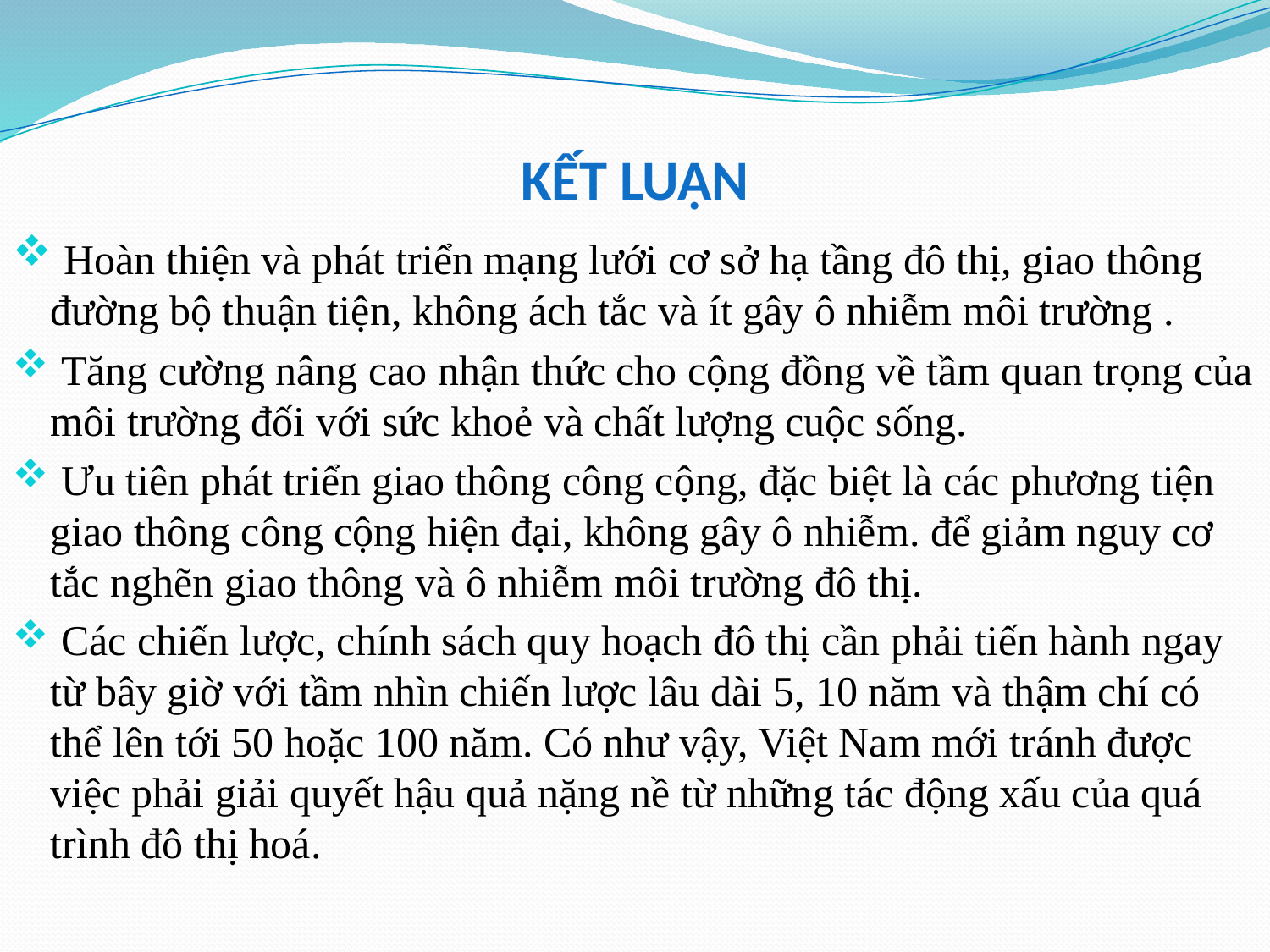

# Kết Luận
 Hoàn thiện và phát triển mạng lưới cơ sở hạ tầng đô thị, giao thông đường bộ thuận tiện, không ách tắc và ít gây ô nhiễm môi trường .
 Tăng cường nâng cao nhận thức cho cộng đồng về tầm quan trọng của môi trường đối với sức khoẻ và chất lượng cuộc sống.
 Ưu tiên phát triển giao thông công cộng, đặc biệt là các phương tiện giao thông công cộng hiện đại, không gây ô nhiễm. để giảm nguy cơ tắc nghẽn giao thông và ô nhiễm môi trường đô thị.
 Các chiến lược, chính sách quy hoạch đô thị cần phải tiến hành ngay từ bây giờ với tầm nhìn chiến lược lâu dài 5, 10 năm và thậm chí có thể lên tới 50 hoặc 100 năm. Có như vậy, Việt Nam mới tránh được việc phải giải quyết hậu quả nặng nề từ những tác động xấu của quá trình đô thị hoá.